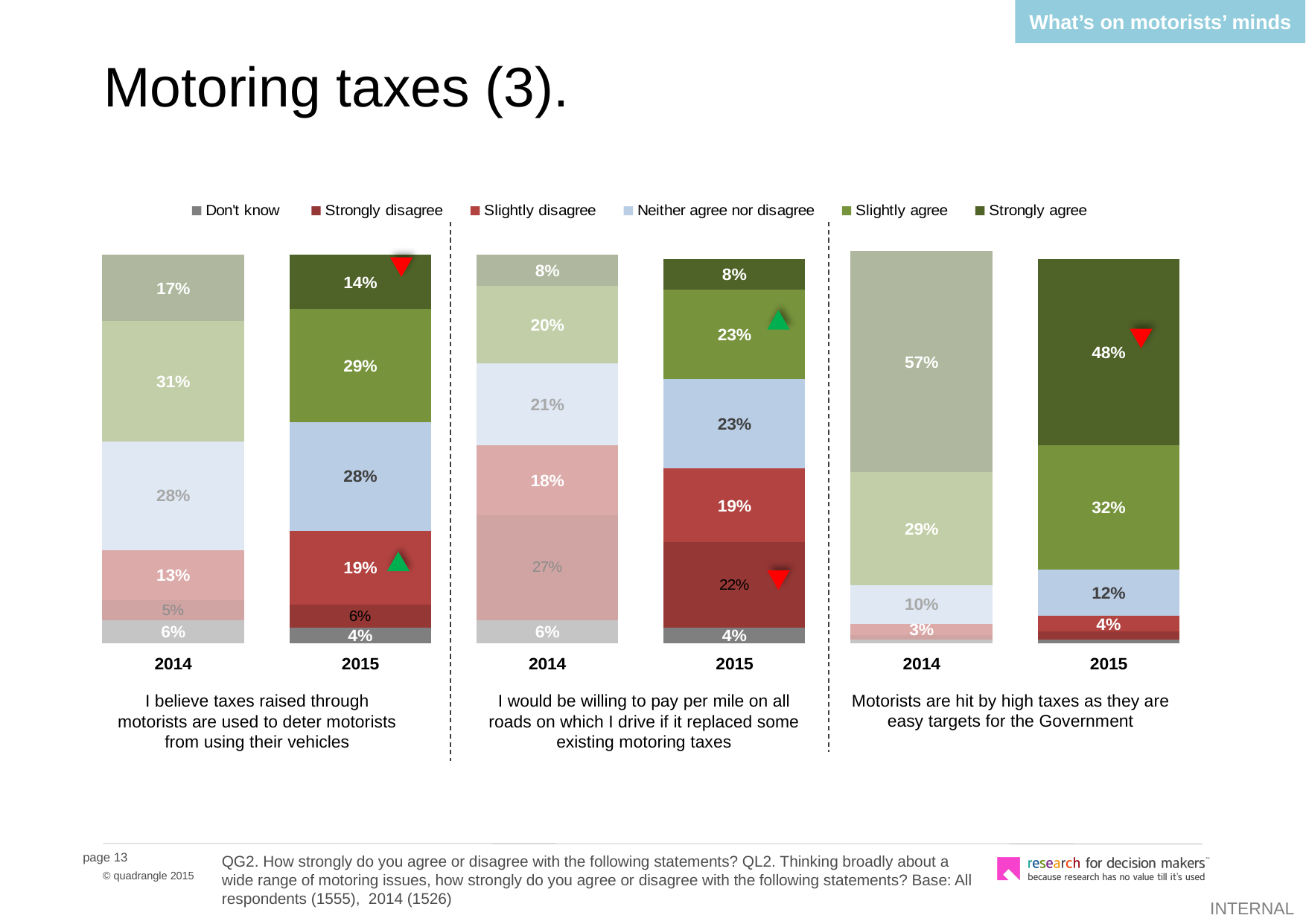

What’s on motorists’ minds
# Motoring taxes (3).

### Chart

| Category | Don't know  | Strongly disagree | Slightly disagree | Neither agree nor disagree | Slightly agree | Strongly agree |
|---|---|---|---|---|---|---|
| 2014 | 0.06000000000000003 | 0.05 | 0.13 | 0.2800000000000001 | 0.31000000000000033 | 0.17 |
| 2015 | 0.04000000000000002 | 0.06000000000000003 | 0.19 | 0.2800000000000001 | 0.2900000000000003 | 0.14 |
| 2014 | 0.06000000000000003 | 0.27 | 0.18000000000000016 | 0.21000000000000016 | 0.2 | 0.08000000000000004 |
| 2015 | 0.04000000000000002 | 0.22 | 0.19 | 0.23 | 0.23 | 0.08000000000000004 |
| 2014 | 0.010000000000000005 | 0.010000000000000005 | 0.030000000000000002 | 0.1 | 0.2900000000000003 | 0.57 |
| 2015 | 0.010000000000000005 | 0.02000000000000001 | 0.04000000000000002 | 0.12000000000000002 | 0.3200000000000004 | 0.4800000000000003 |

I believe taxes raised through motorists are used to deter motorists from using their vehicles
I would be willing to pay per mile on all roads on which I drive if it replaced some existing motoring taxes
Motorists are hit by high taxes as they are easy targets for the Government
QG2. How strongly do you agree or disagree with the following statements? QL2. Thinking broadly about a wide range of motoring issues, how strongly do you agree or disagree with the following statements? Base: All respondents (1555),  2014 (1526)